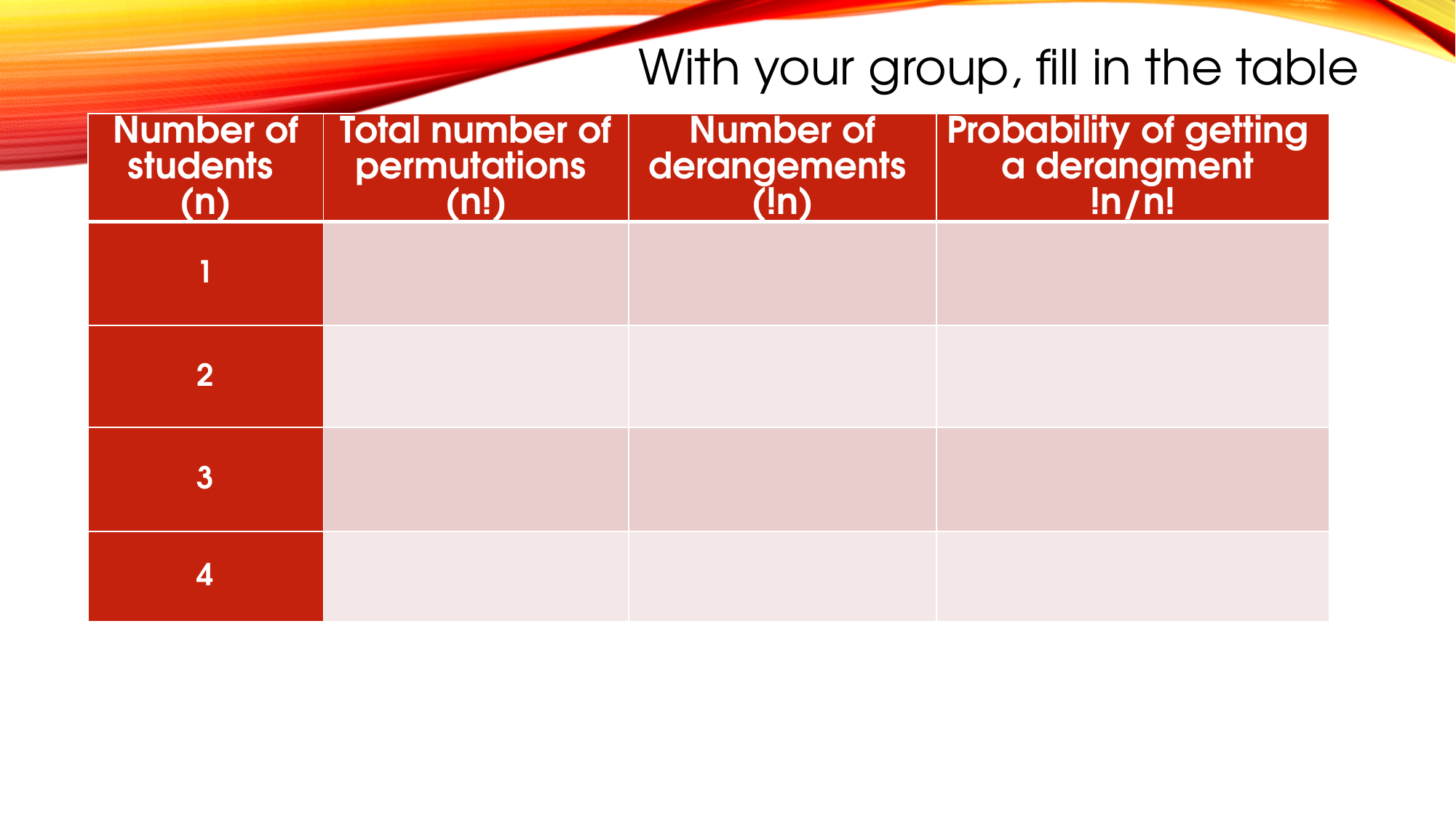

With your group, fill in the table
| Number of students (n) | Total number of permutations (n!) | Number of derangements (!n) | Probability of getting a derangment !n/n! |
| --- | --- | --- | --- |
| 1 |  |  |  |
| 2 |  |  |  |
| 3 |  |  |  |
| 4 |  |  |  |